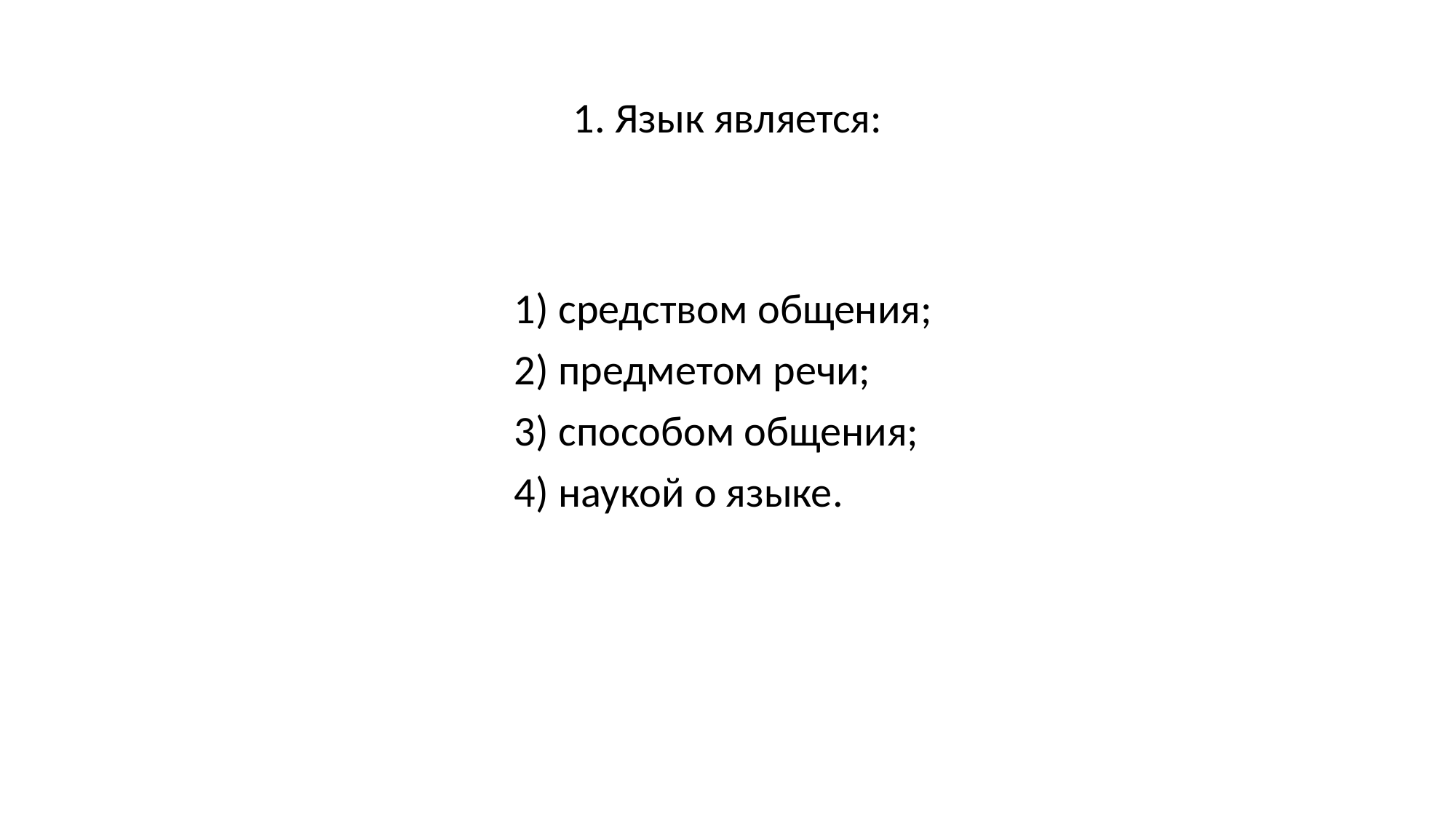

# 1. Язык является:
 1) средством общения;
 2) предметом речи;
 3) способом общения;
 4) наукой о языке.